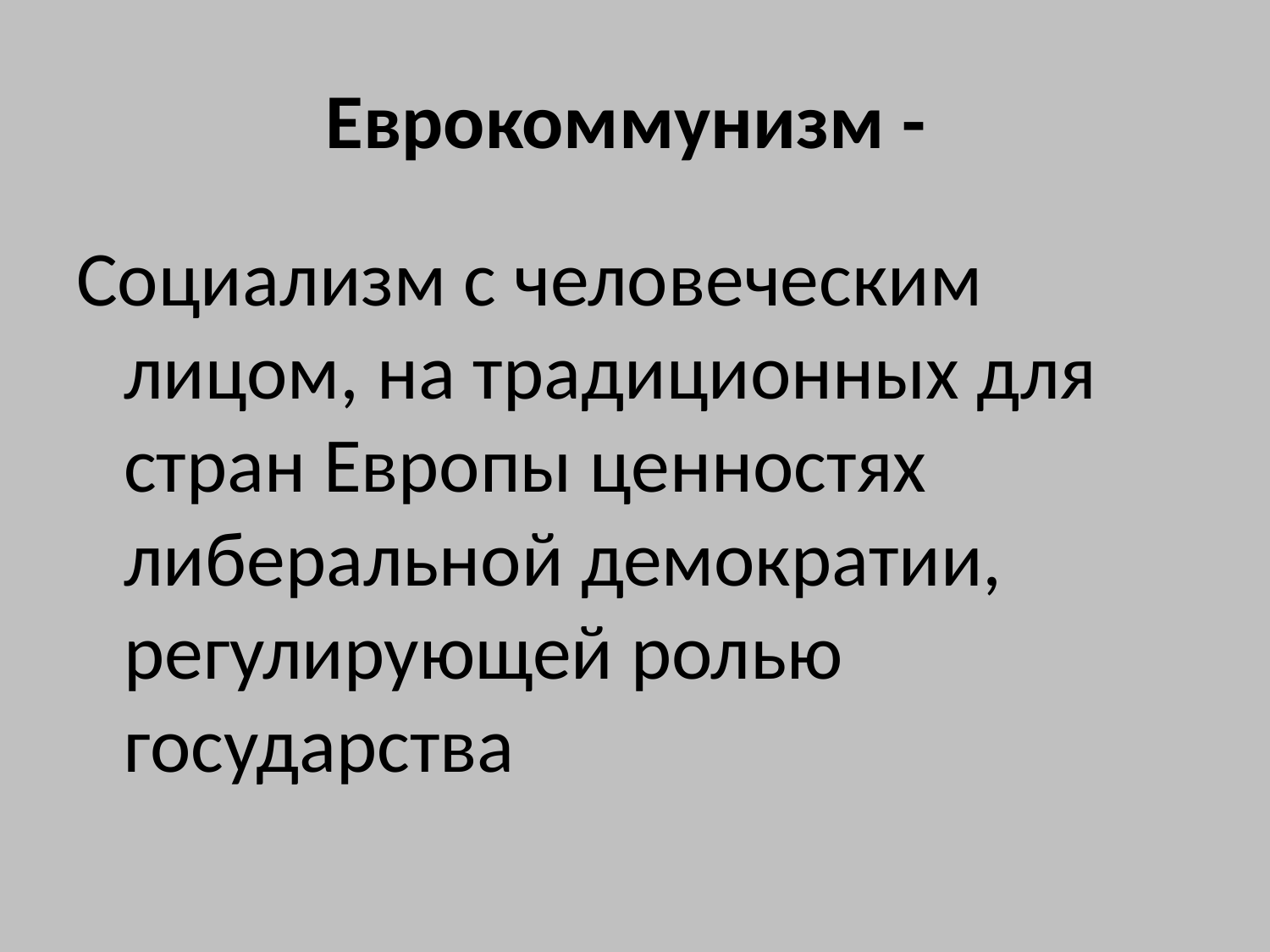

# Еврокоммунизм -
Социализм с человеческим лицом, на традиционных для стран Европы ценностях либеральной демократии, регулирующей ролью государства